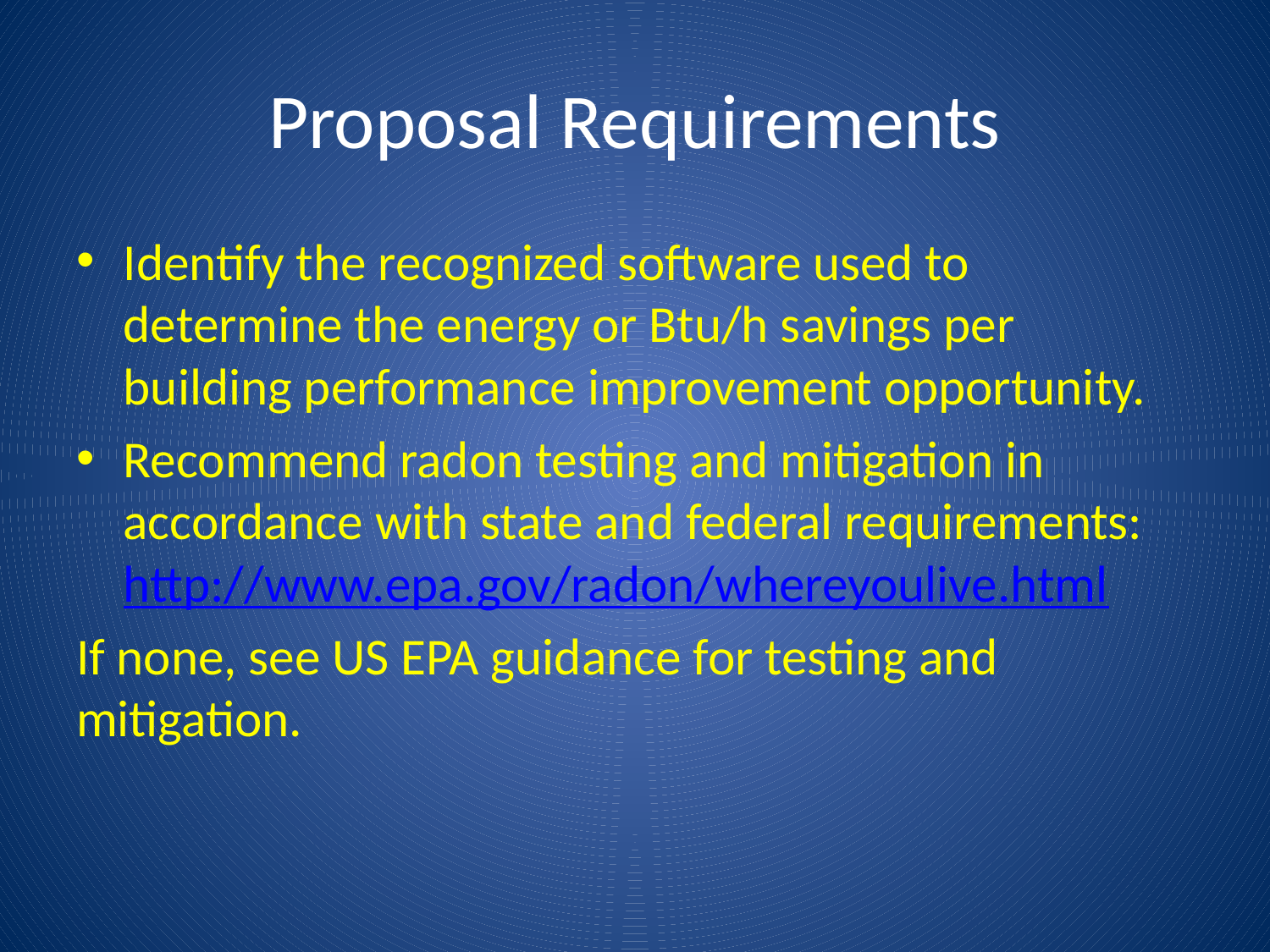

# Proposal Requirements
Identify the recognized software used to determine the energy or Btu/h savings per building performance improvement opportunity.
Recommend radon testing and mitigation in accordance with state and federal requirements: http://www.epa.gov/radon/whereyoulive.html
If none, see US EPA guidance for testing and mitigation.